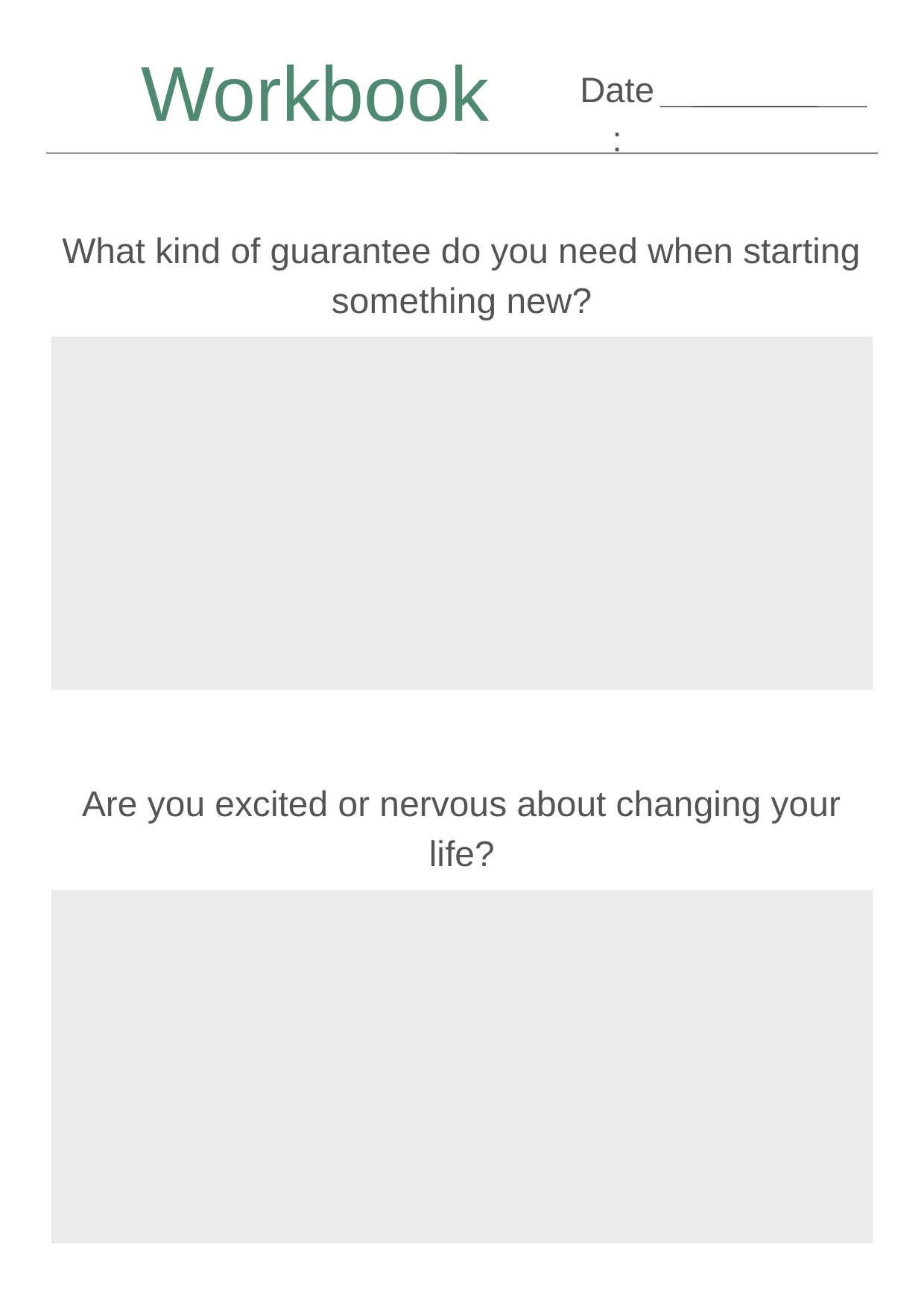

Workbook
Date:

What kind of guarantee do you need when starting something new?

Are you excited or nervous about changing your life?